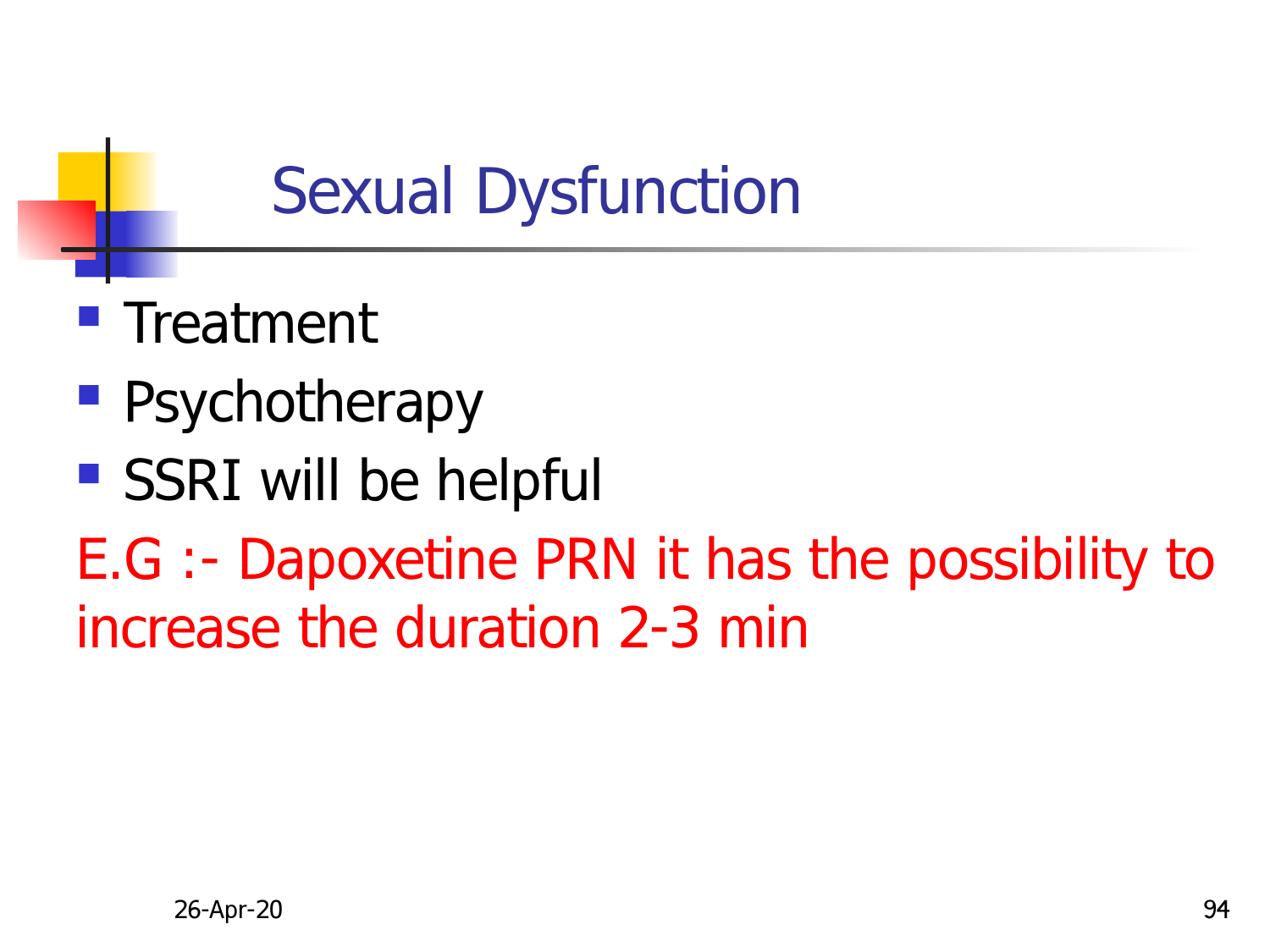

# Sexual Dysfunction
Treatment
Psychotherapy
SSRI will be helpful
E.G :- Dapoxetine PRN it has the possibility to increase the duration 2-3 min
26-Apr-20
94